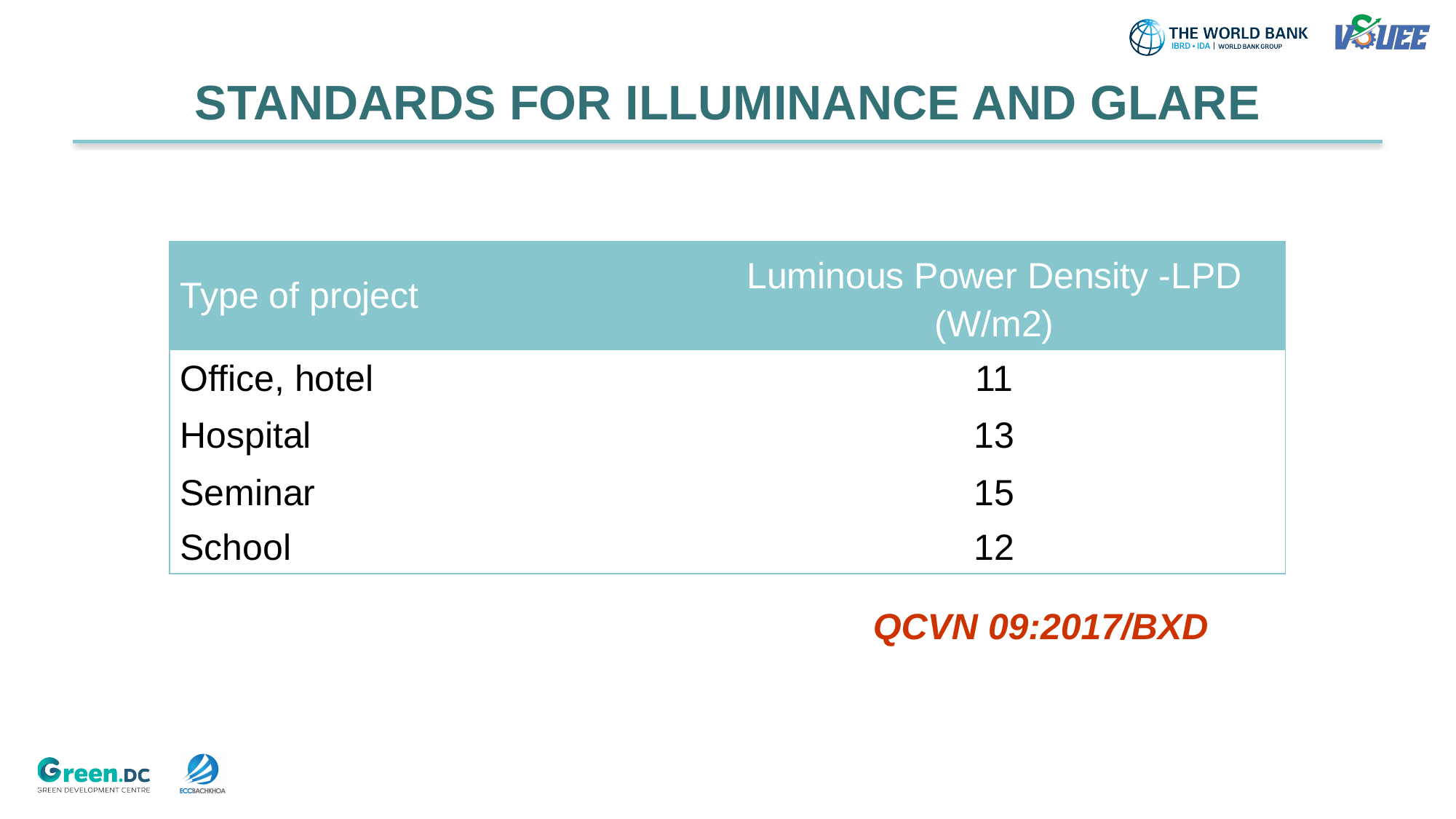

# STANDARDS FOR ILLUMINANCE AND GLARE
| Type of project | Luminous Power Density -LPD (W/m2) |
| --- | --- |
| Office, hotel | 11 |
| Hospital | 13 |
| Seminar | 15 |
| School | 12 |
QCVN 09:2017/BXD